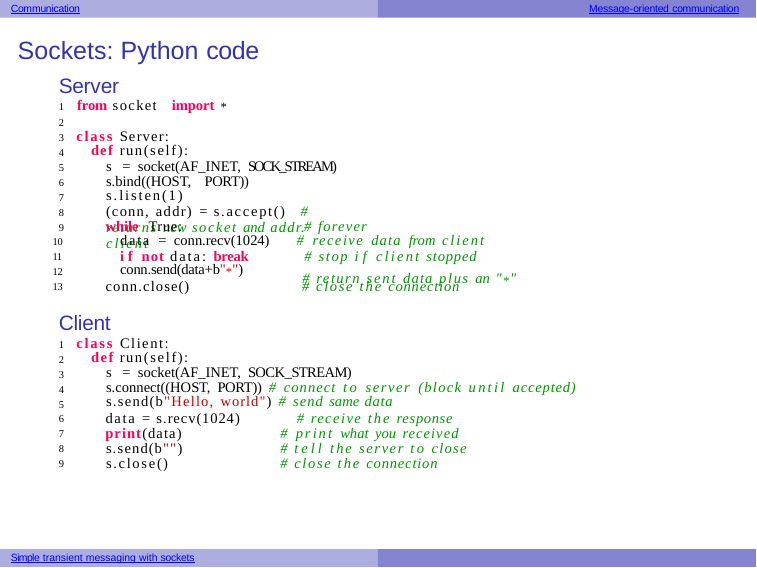

Communication
Message-oriented communication
Sockets: Python code
Server
1 from socket import *
2
3 class Server:
def run(self):
s = socket(AF_INET, SOCK_STREAM) s.bind((HOST, PORT))
s.listen(1)
(conn, addr) = s.accept() # returns new socket and addr. client
4
5
6
7
8
9
10
11
12
13
while True:	# forever
data = conn.recv(1024)  # receive data from client
if not data: break	# stop if client stopped
conn.send(data+b"*") conn.close()
# return sent data plus an "*"
# close the connection
Client
1 class Client:
def run(self):
s = socket(AF_INET, SOCK_STREAM)
s.connect((HOST, PORT)) # connect to server (block until accepted)
s.send(b"Hello, world") # send same data
data = s.recv(1024)	# receive the response
2
3
4
5
6
7
8
9
print(data) s.send(b"") s.close()
# print what you received # tell the server to close # close the connection

Simple transient messaging with sockets